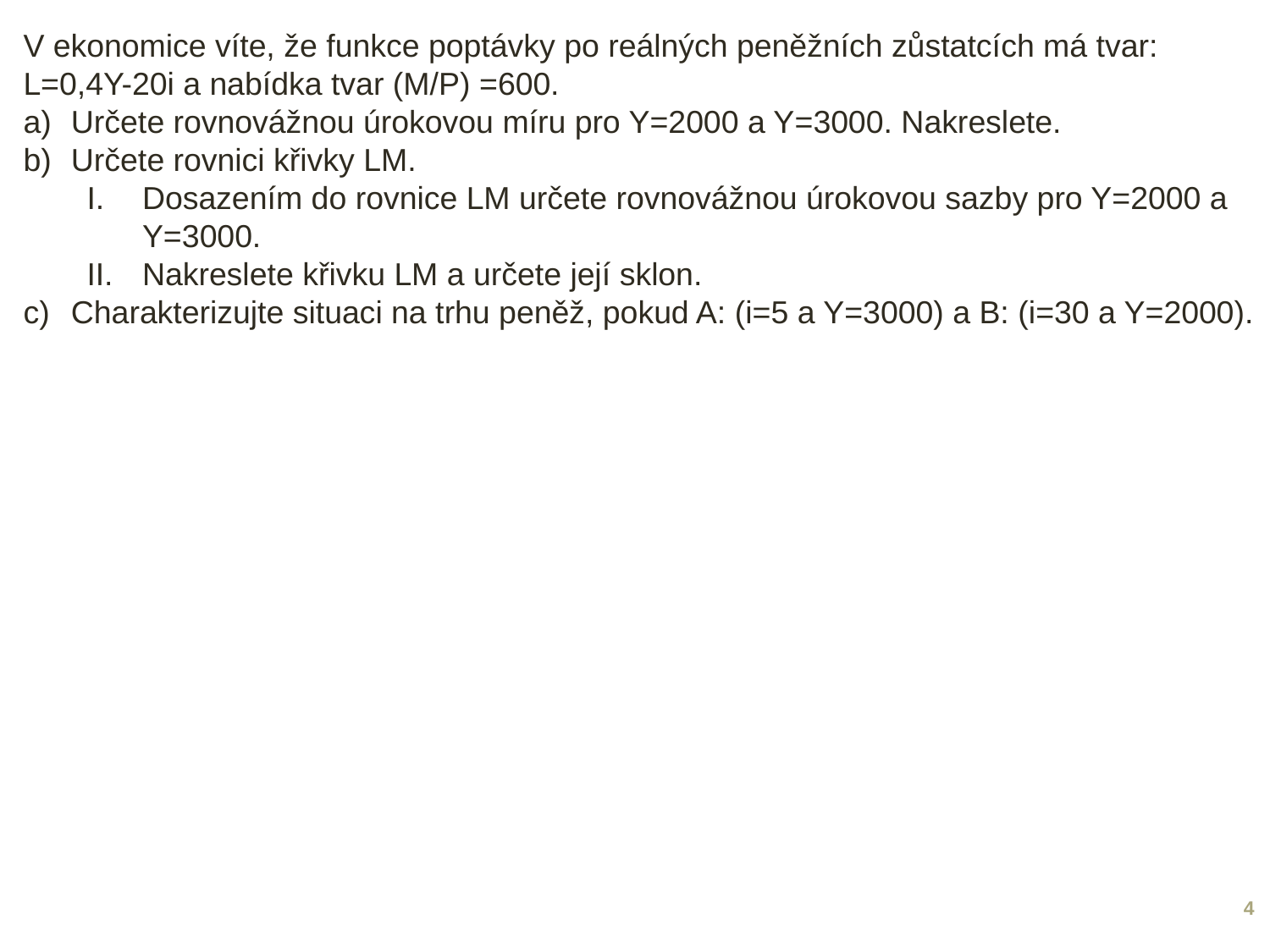

V ekonomice víte, že funkce poptávky po reálných peněžních zůstatcích má tvar: L=0,4Y-20i a nabídka tvar (M/P) =600.
Určete rovnovážnou úrokovou míru pro Y=2000 a Y=3000. Nakreslete.
Určete rovnici křivky LM.
Dosazením do rovnice LM určete rovnovážnou úrokovou sazby pro Y=2000 a Y=3000.
Nakreslete křivku LM a určete její sklon.
Charakterizujte situaci na trhu peněž, pokud A: (i=5 a Y=3000) a B: (i=30 a Y=2000).
4